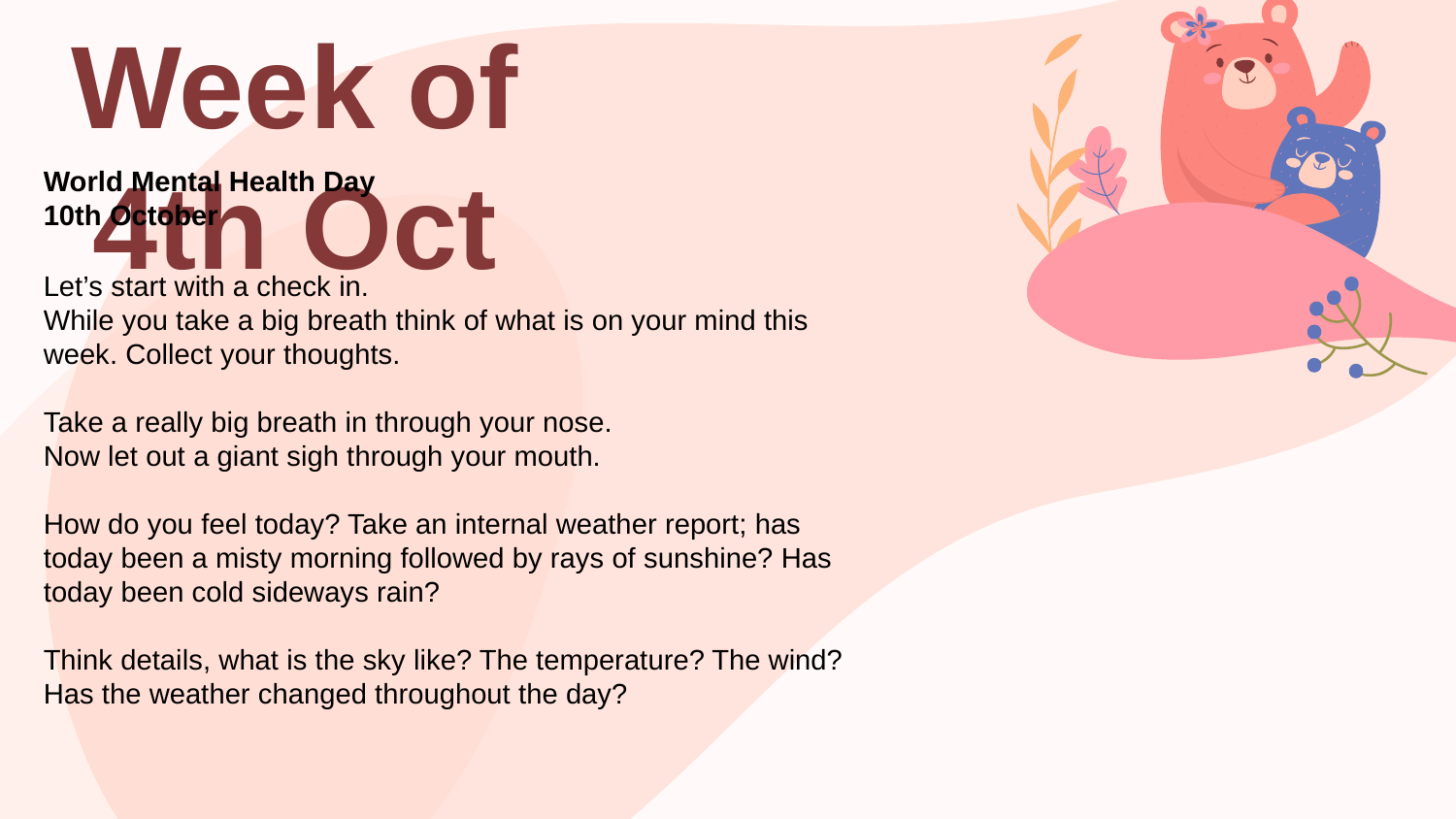

Week of 4th Oct

World Mental Health Day 10th October

Let’s start with a check in.
While you take a big breath think of what is on your mind this week. Collect your thoughts.

Take a really big breath in through your nose.
Now let out a giant sigh through your mouth.

How do you feel today? Take an internal weather report; has today been a misty morning followed by rays of sunshine? Has today been cold sideways rain?

Think details, what is the sky like? The temperature? The wind? Has the weather changed throughout the day?